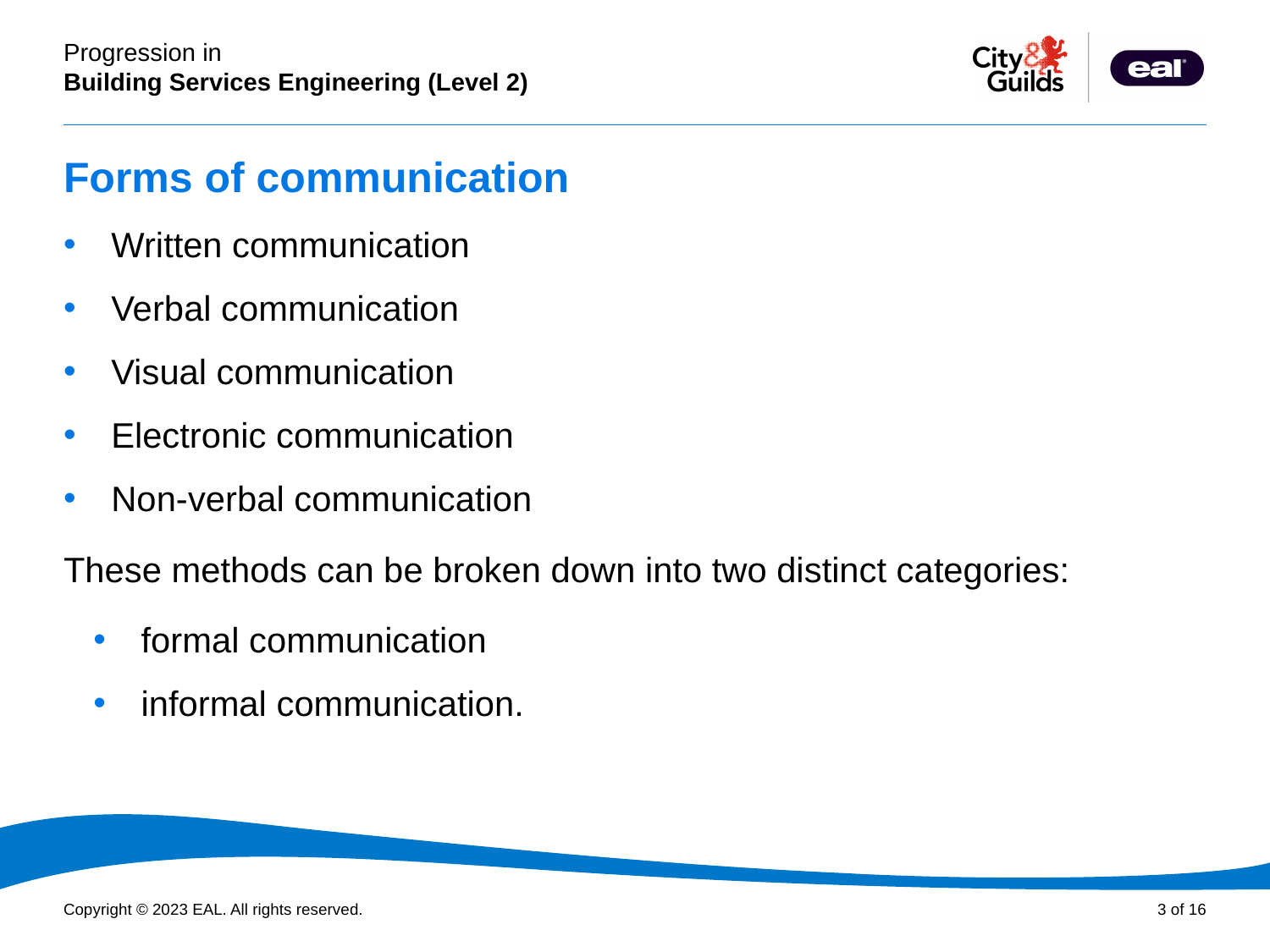

# Forms of communication
Written communication
Verbal communication
Visual communication
Electronic communication
Non-verbal communication
These methods can be broken down into two distinct categories:
formal communication
informal communication.